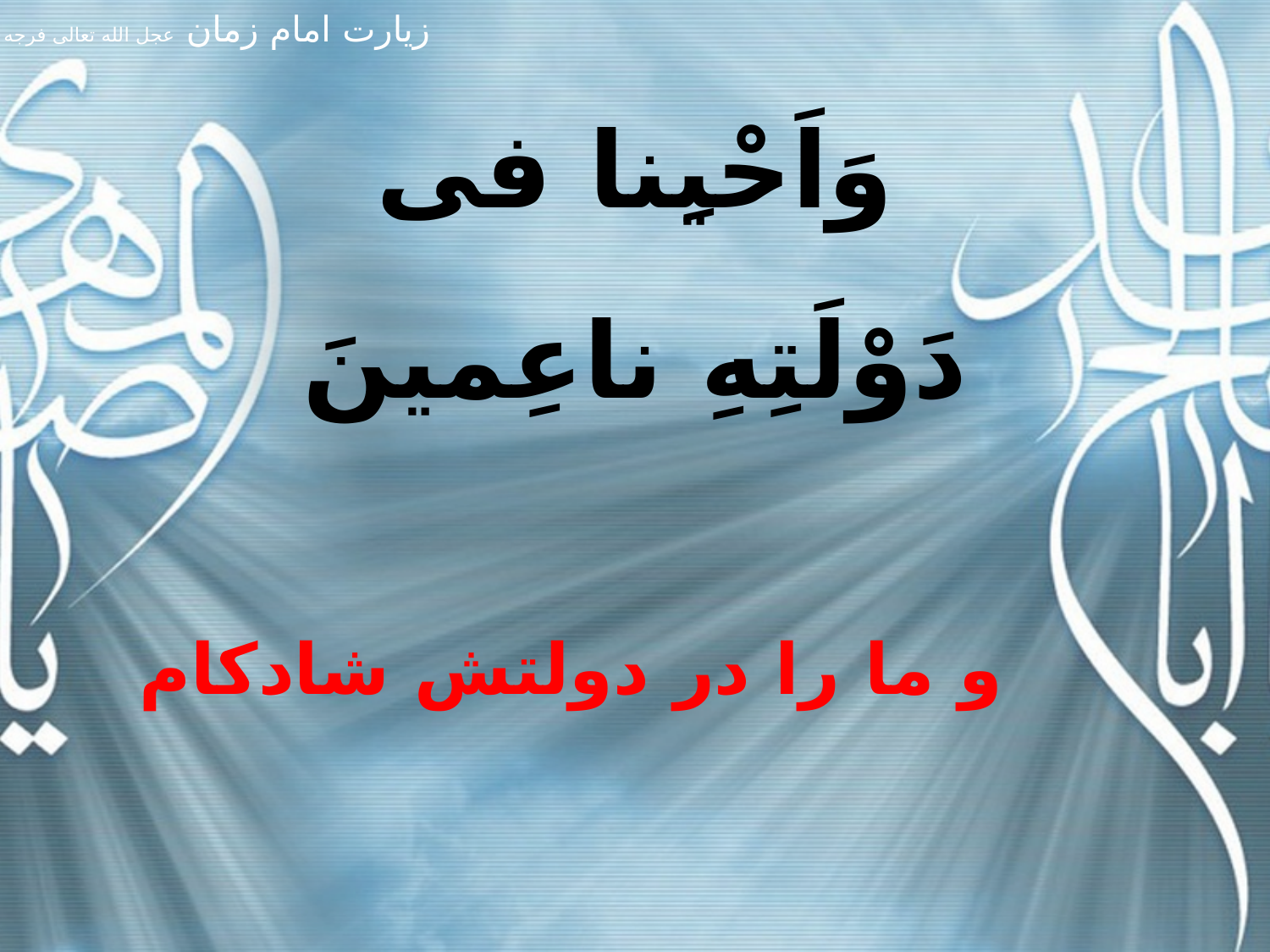

وَاَحْيِنا فى دَوْلَتِهِ ناعِمينَ
و ما را در دولتش شادکام